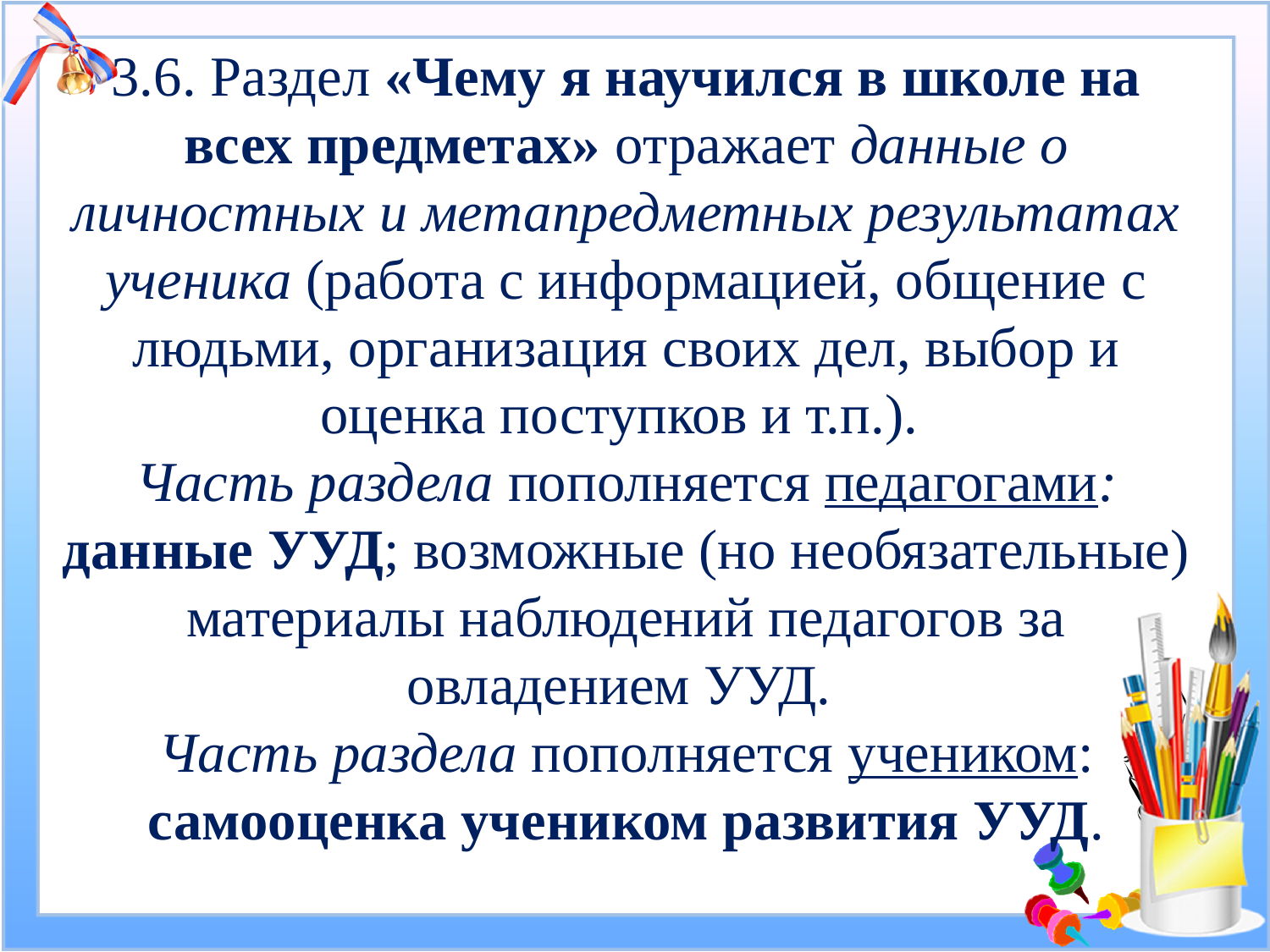

# 3.6. Раздел «Чему я научился в школе на всех предметах» отражает данные о личностных и метапредметных результатах ученика (работа с информацией, общение с людьми, организация своих дел, выбор и оценка поступков и т.п.). Часть раздела пополняется педагогами: данные УУД; возможные (но необязательные) материалы наблюдений педагогов за овладением УУД. Часть раздела пополняется учеником: самооценка учеником развития УУД.